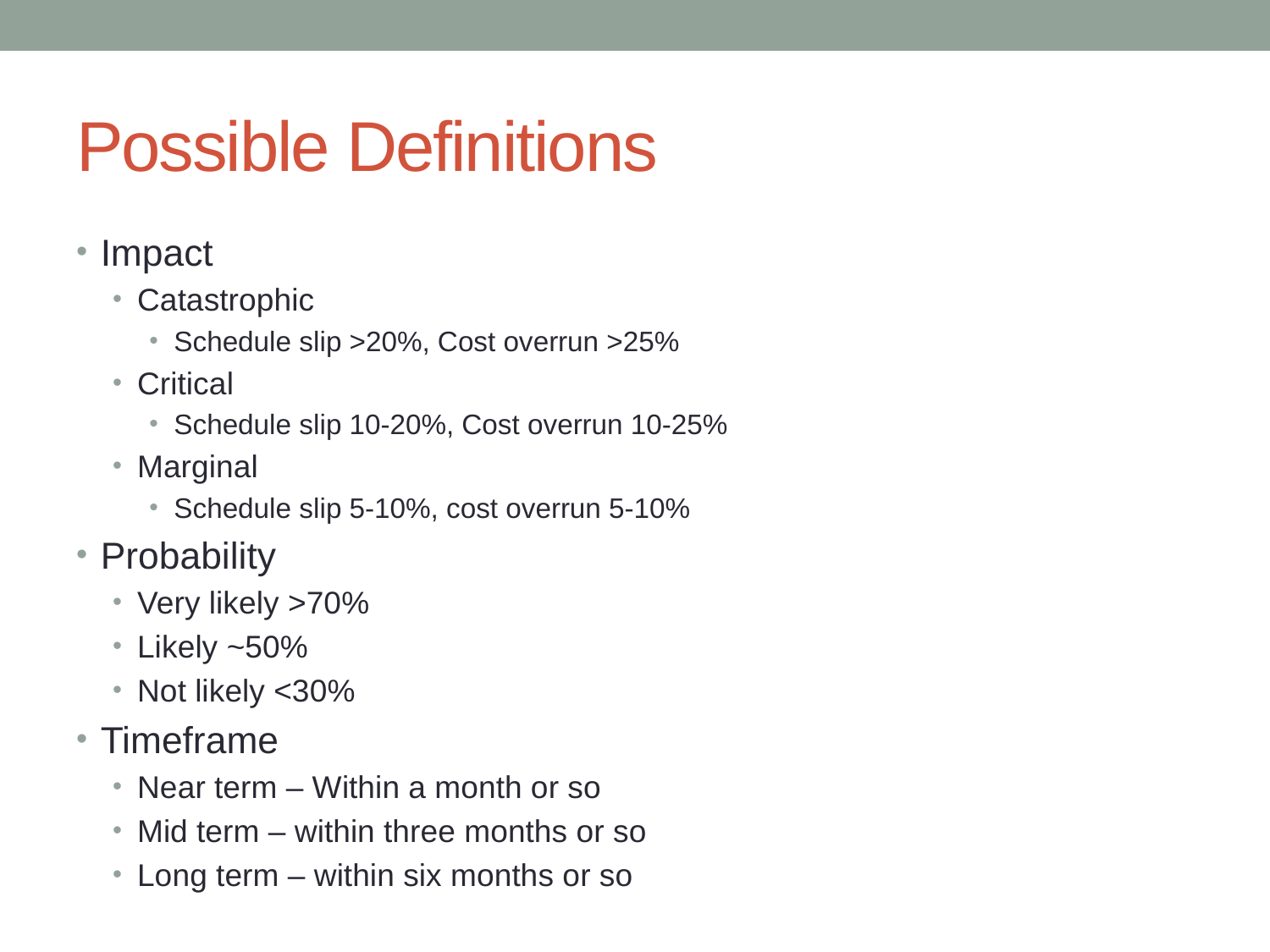

# Possible Definitions
Impact
Catastrophic
Schedule slip >20%, Cost overrun >25%
Critical
Schedule slip 10-20%, Cost overrun 10-25%
Marginal
Schedule slip 5-10%, cost overrun 5-10%
Probability
Very likely >70%
Likely ~50%
Not likely <30%
Timeframe
Near term – Within a month or so
Mid term – within three months or so
Long term – within six months or so